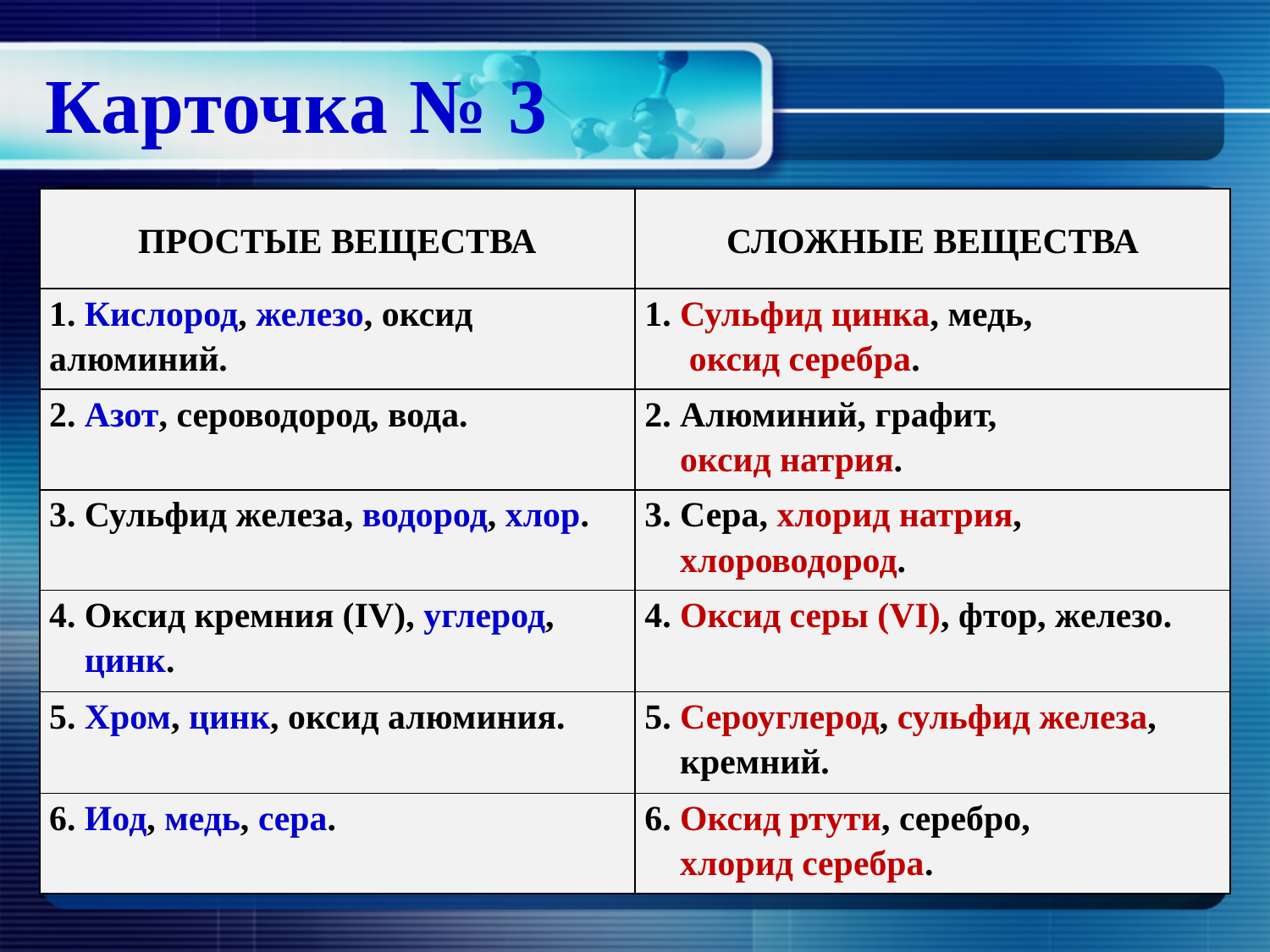

Карточка № 3
| ПРОСТЫЕ ВЕЩЕСТВА | СЛОЖНЫЕ ВЕЩЕСТВА |
| --- | --- |
| 1. Кислород, железо, оксид алюминий. | 1. Сульфид цинка, медь, оксид серебра. |
| 2. Азот, сероводород, вода. | 2. Алюминий, графит, оксид натрия. |
| 3. Сульфид железа, водород, хлор. | 3. Сера, хлорид натрия, хлороводород. |
| 4. Оксид кремния (IV), углерод, цинк. | 4. Оксид серы (VI), фтор, железо. |
| 5. Хром, цинк, оксид алюминия. | 5. Сероуглерод, сульфид железа, кремний. |
| 6. Иод, медь, сера. | 6. Оксид ртути, серебро, хлорид серебра. |